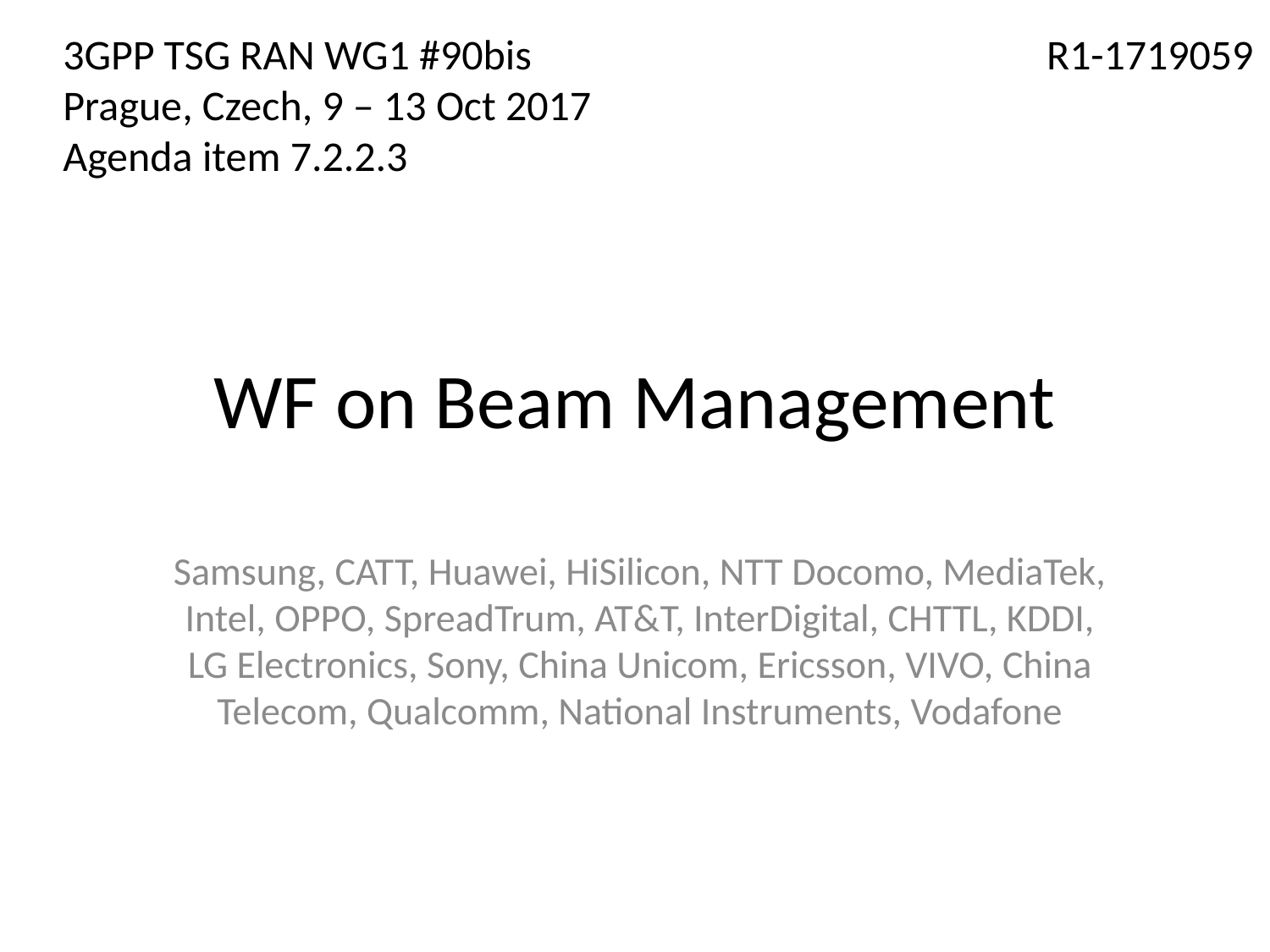

3GPP TSG RAN WG1 #90bis
Prague, Czech, 9 – 13 Oct 2017
Agenda item 7.2.2.3
R1-1719059
# WF on Beam Management
Samsung, CATT, Huawei, HiSilicon, NTT Docomo, MediaTek, Intel, OPPO, SpreadTrum, AT&T, InterDigital, CHTTL, KDDI, LG Electronics, Sony, China Unicom, Ericsson, VIVO, China Telecom, Qualcomm, National Instruments, Vodafone